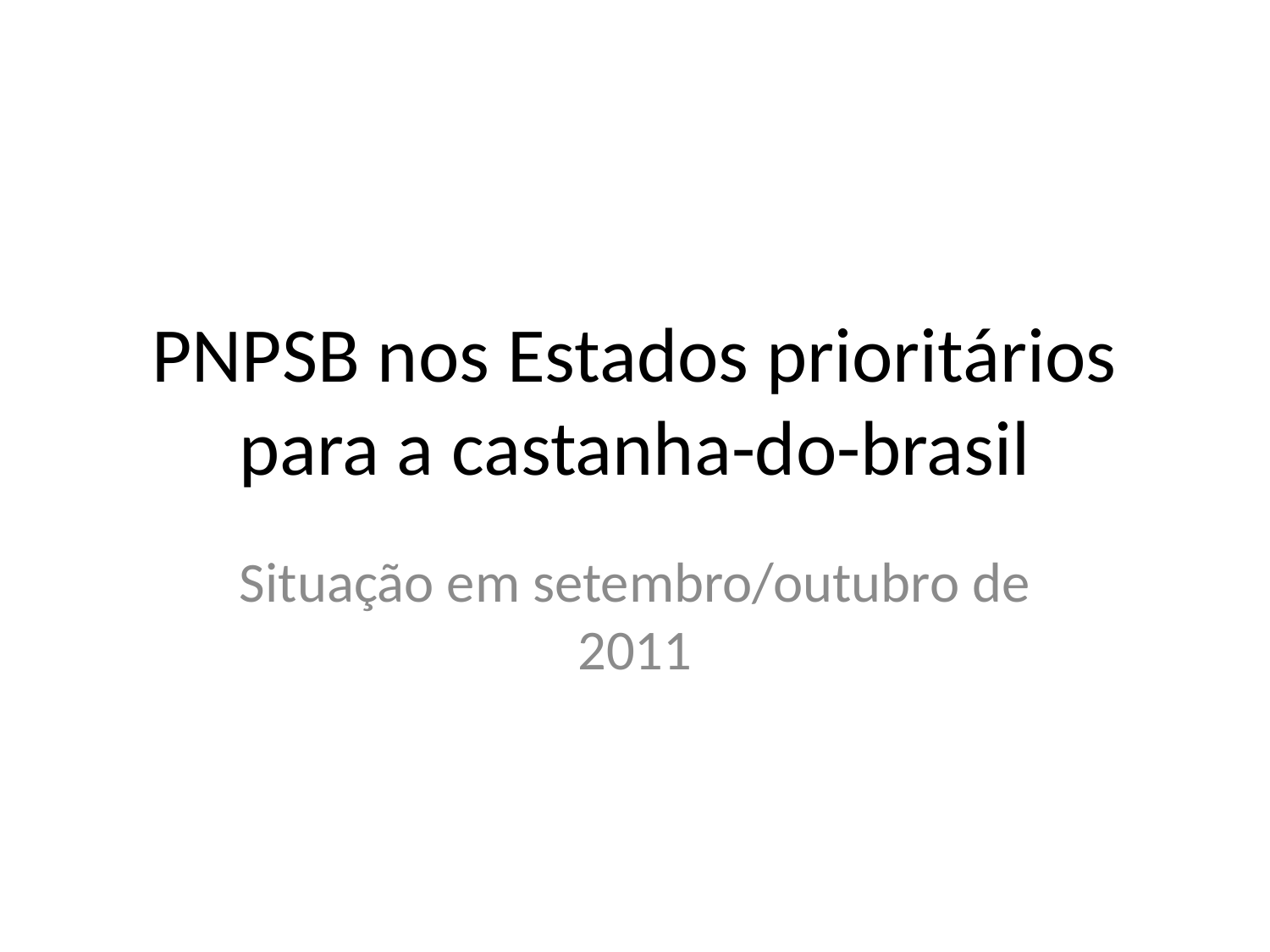

# PNPSB nos Estados prioritários para a castanha-do-brasil
Situação em setembro/outubro de 2011